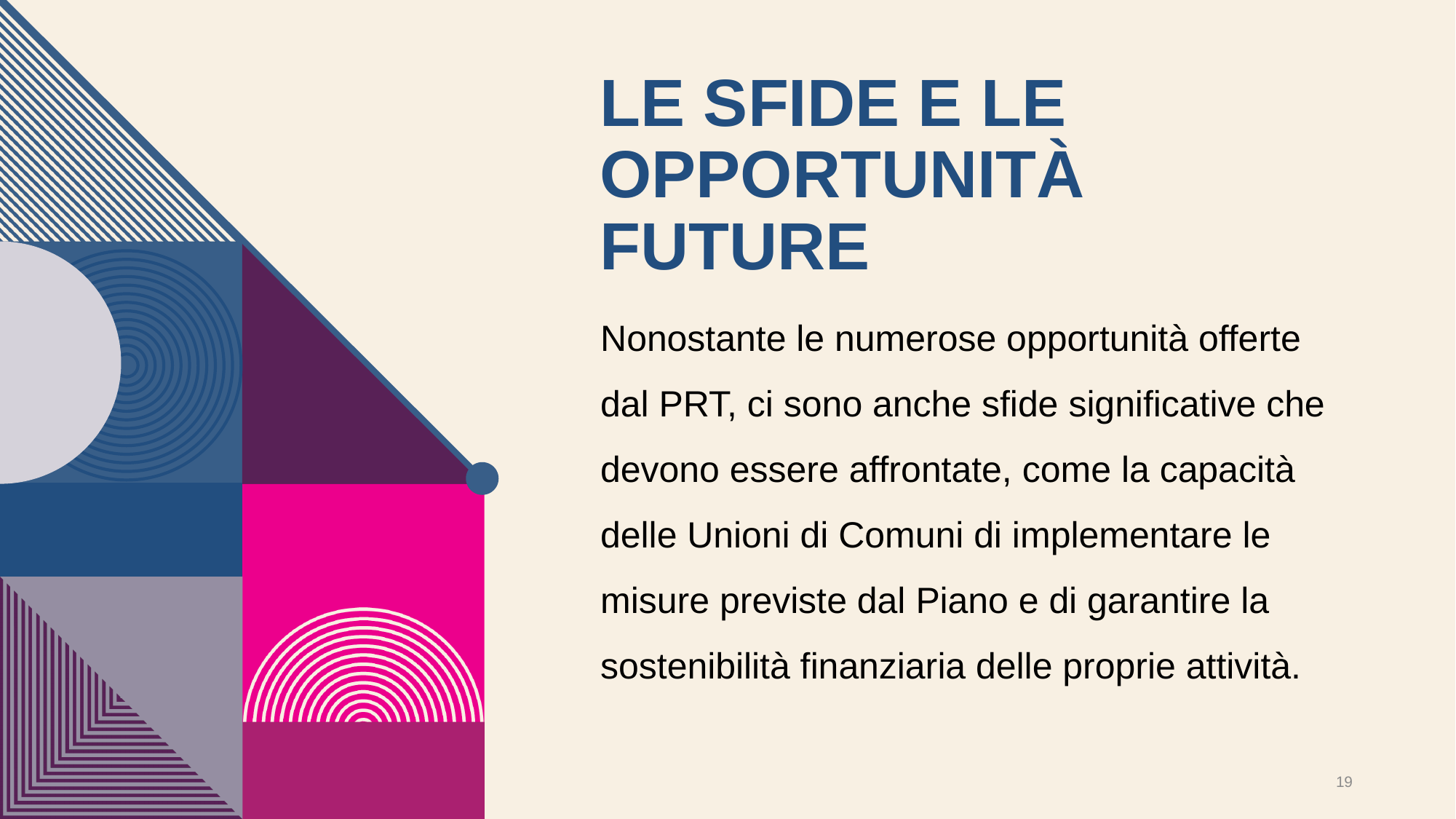

# LE SFIDE E LE OPPORTUNITÀ FUTURE
Nonostante le numerose opportunità offerte dal PRT, ci sono anche sfide significative che devono essere affrontate, come la capacità delle Unioni di Comuni di implementare le misure previste dal Piano e di garantire la sostenibilità finanziaria delle proprie attività.

19